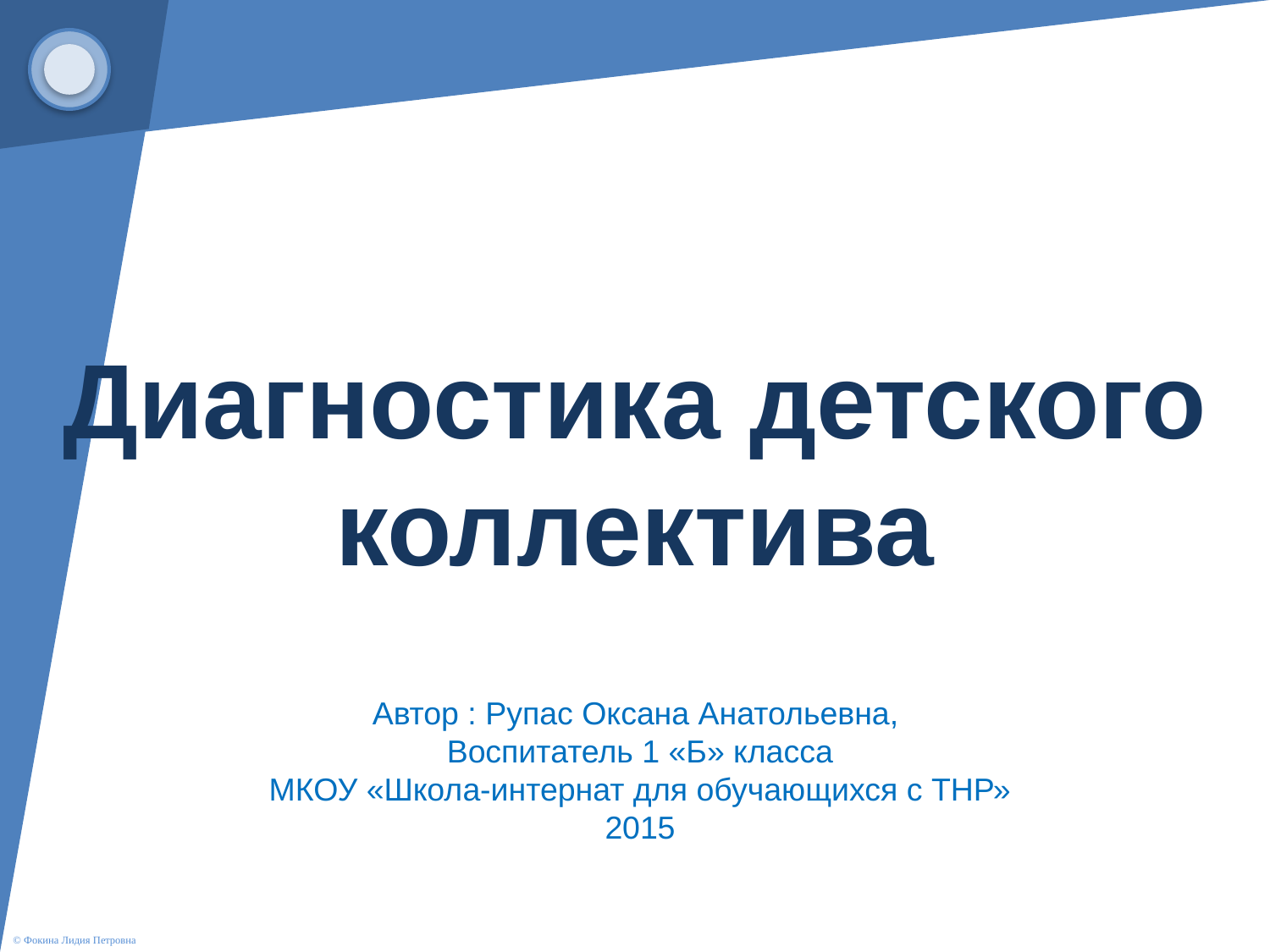

Диагностика детского коллектива
Автор : Рупас Оксана Анатольевна,
Воспитатель 1 «Б» класса
МКОУ «Школа-интернат для обучающихся с ТНР»
2015